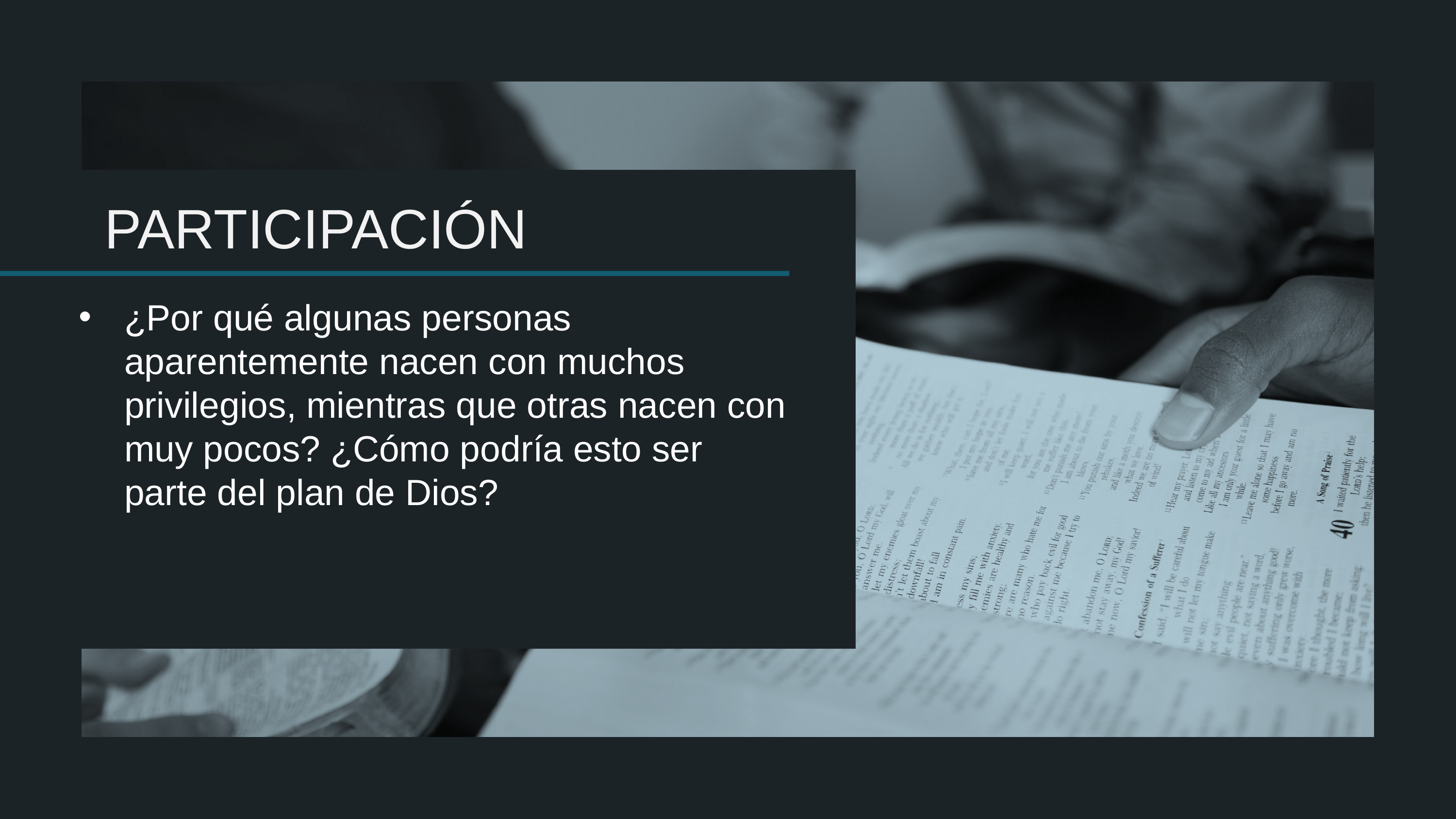

¿Por qué algunas personas aparentemente nacen con muchos privilegios, mientras que otras nacen con muy pocos? ¿Cómo podría esto ser parte del plan de Dios?